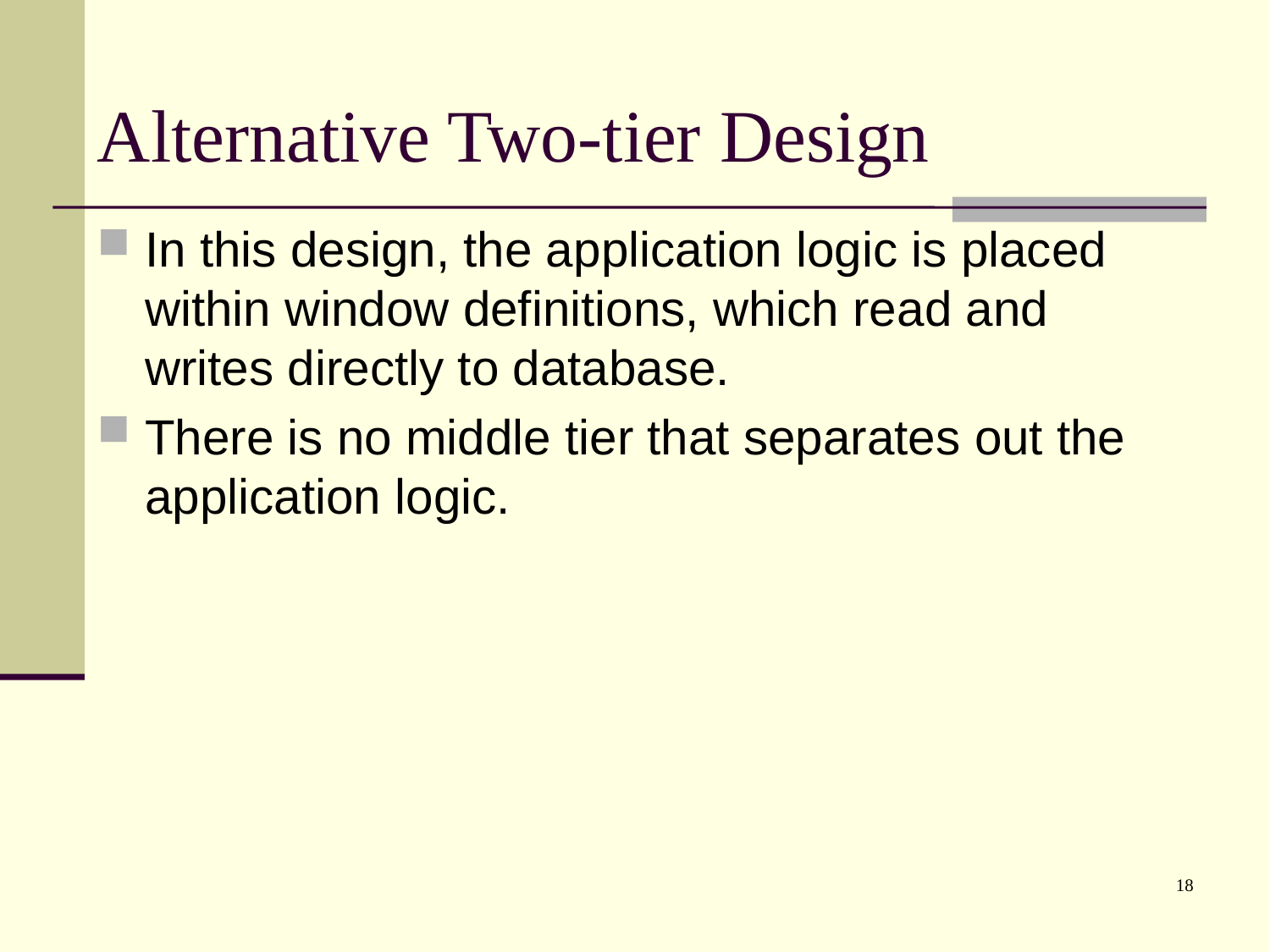

# Alternative Two-tier Design
In this design, the application logic is placed within window definitions, which read and writes directly to database.
There is no middle tier that separates out the application logic.

18